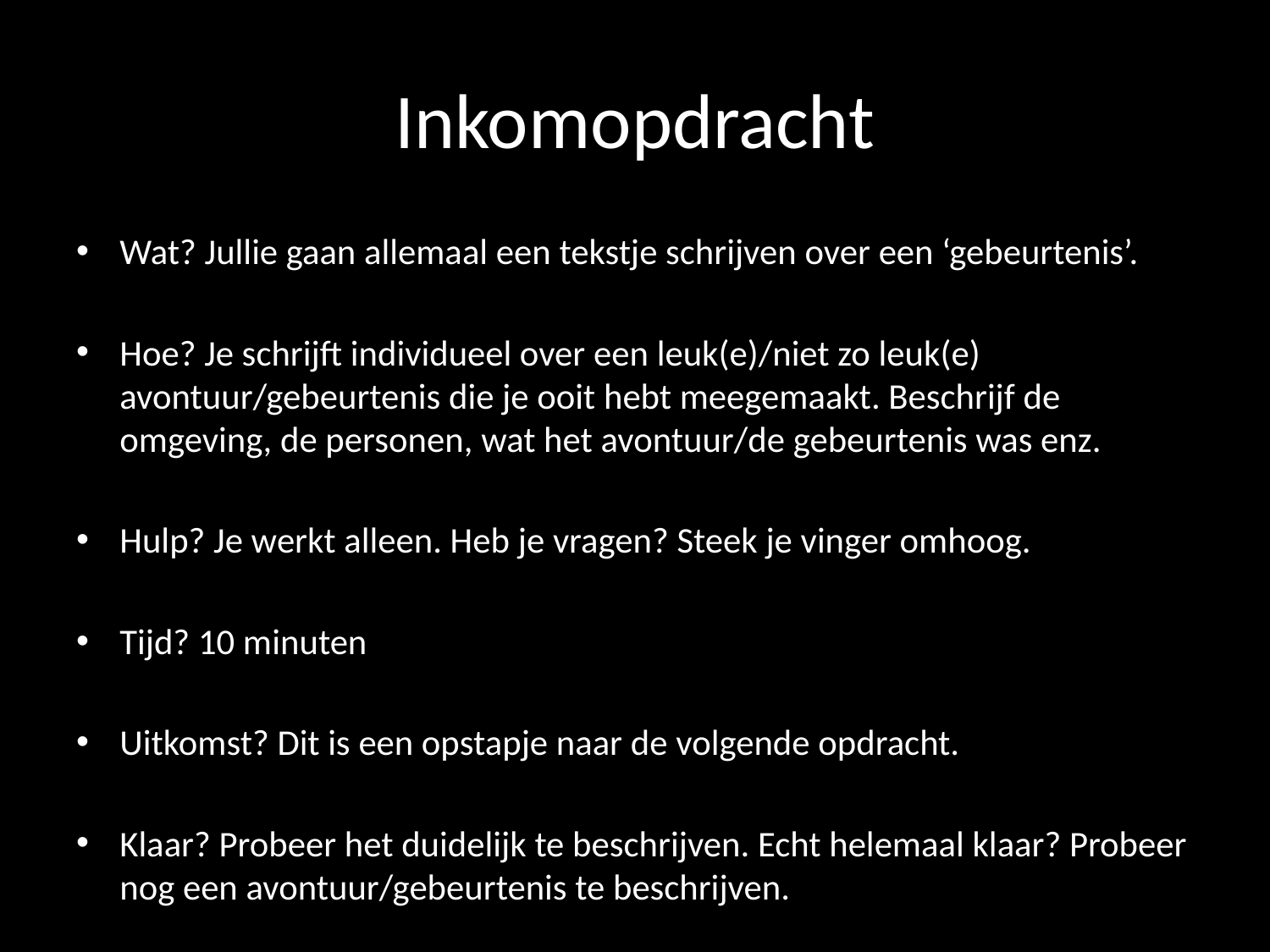

# Inkomopdracht
Wat? Jullie gaan allemaal een tekstje schrijven over een ‘gebeurtenis’.

Hoe? Je schrijft individueel over een leuk(e)/niet zo leuk(e) avontuur/gebeurtenis die je ooit hebt meegemaakt. Beschrijf de omgeving, de personen, wat het avontuur/de gebeurtenis was enz.

Hulp? Je werkt alleen. Heb je vragen? Steek je vinger omhoog.

Tijd? 10 minuten

Uitkomst? Dit is een opstapje naar de volgende opdracht.

Klaar? Probeer het duidelijk te beschrijven. Echt helemaal klaar? Probeer nog een avontuur/gebeurtenis te beschrijven.